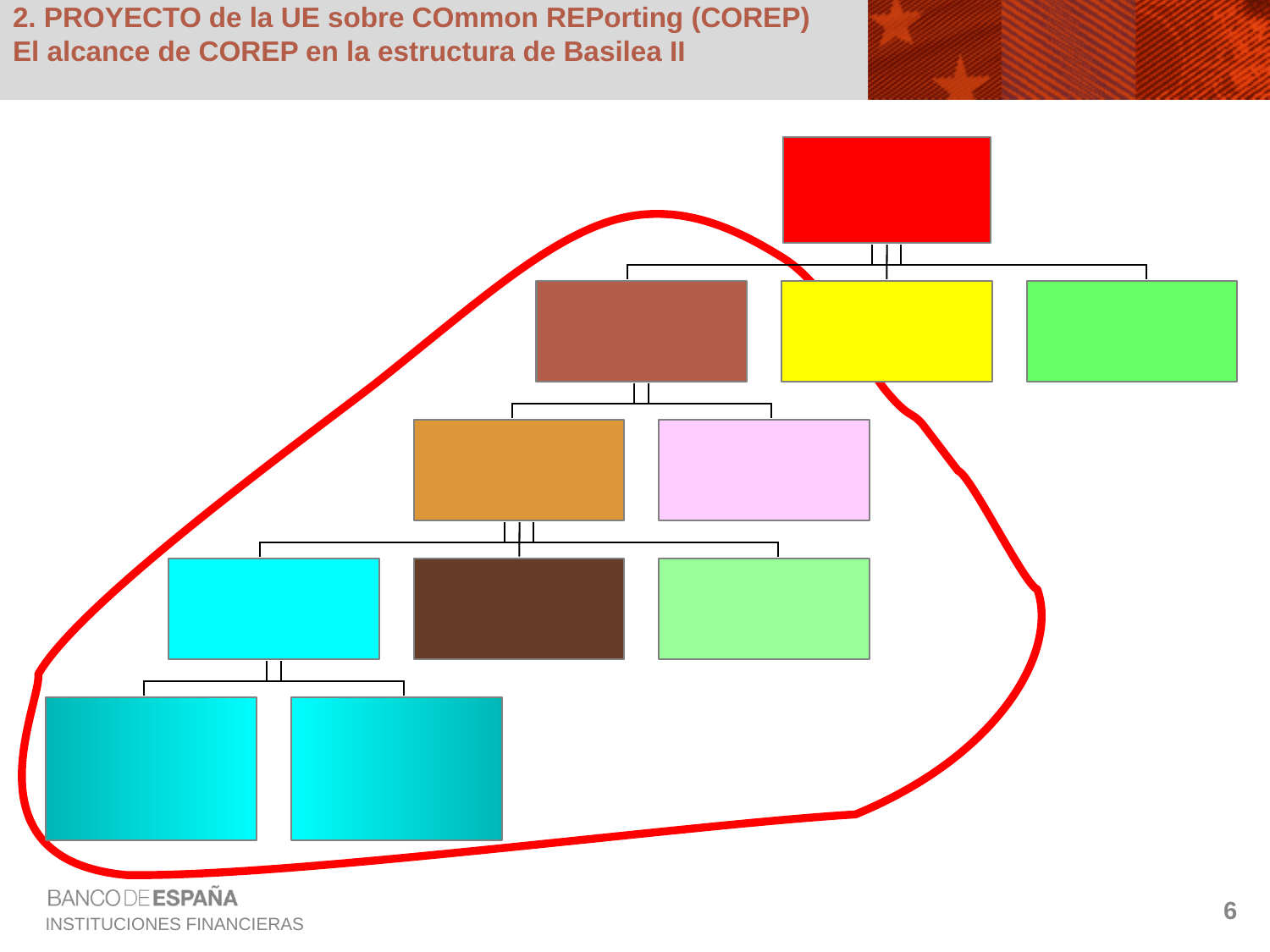

2. PROYECTO de la UE sobre COmmon REPorting (COREP)
El alcance de COREP en la estructura de Basilea II

6